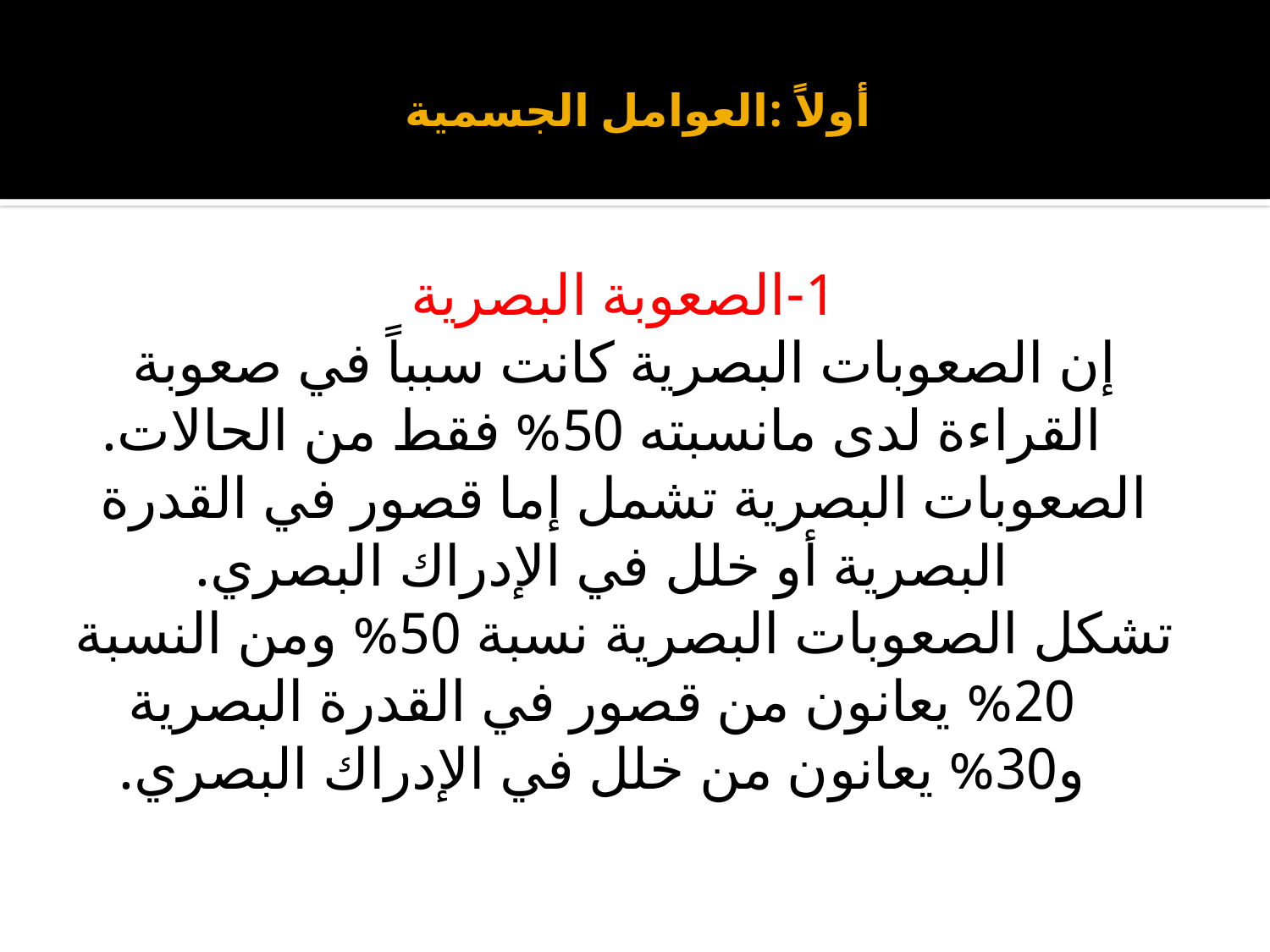

# أولاً :العوامل الجسمية
1-الصعوبة البصرية
إن الصعوبات البصرية كانت سبباً في صعوبة القراءة لدى مانسبته 50% فقط من الحالات.
الصعوبات البصرية تشمل إما قصور في القدرة البصرية أو خلل في الإدراك البصري.
تشكل الصعوبات البصرية نسبة 50% ومن النسبة 20% يعانون من قصور في القدرة البصرية و30% يعانون من خلل في الإدراك البصري.